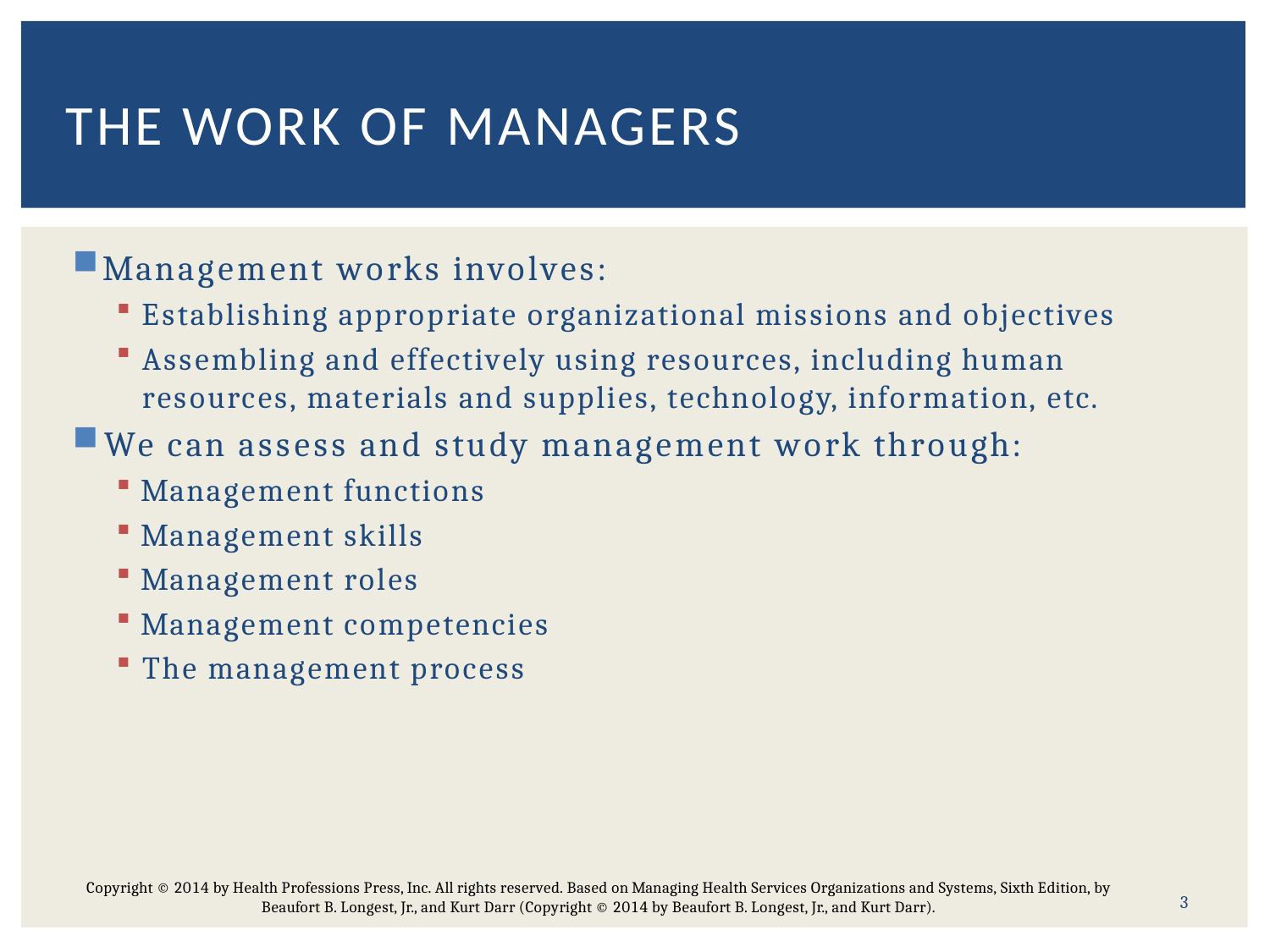

# The Work of Managers
Management works involves:
Establishing appropriate organizational missions and objectives
Assembling and effectively using resources, including human resources, materials and supplies, technology, information, etc.
We can assess and study management work through:
Management functions
Management skills
Management roles
Management competencies
The management process
3